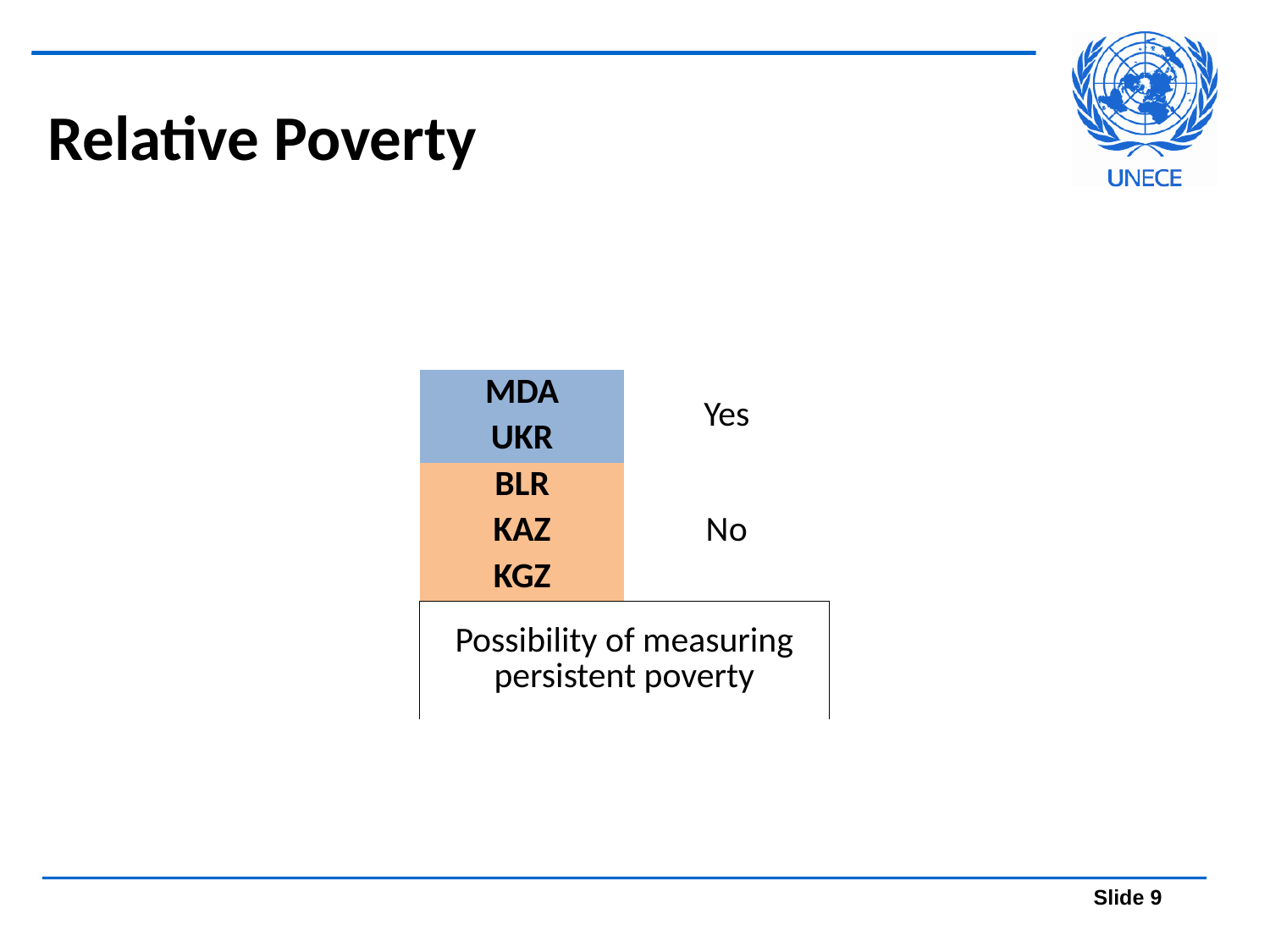

# Relative Poverty
| MDA | Yes |
| --- | --- |
| UKR |  |
| BLR | No |
| KAZ |  |
| KGZ |  |
| Possibility of measuring persistent poverty |  |